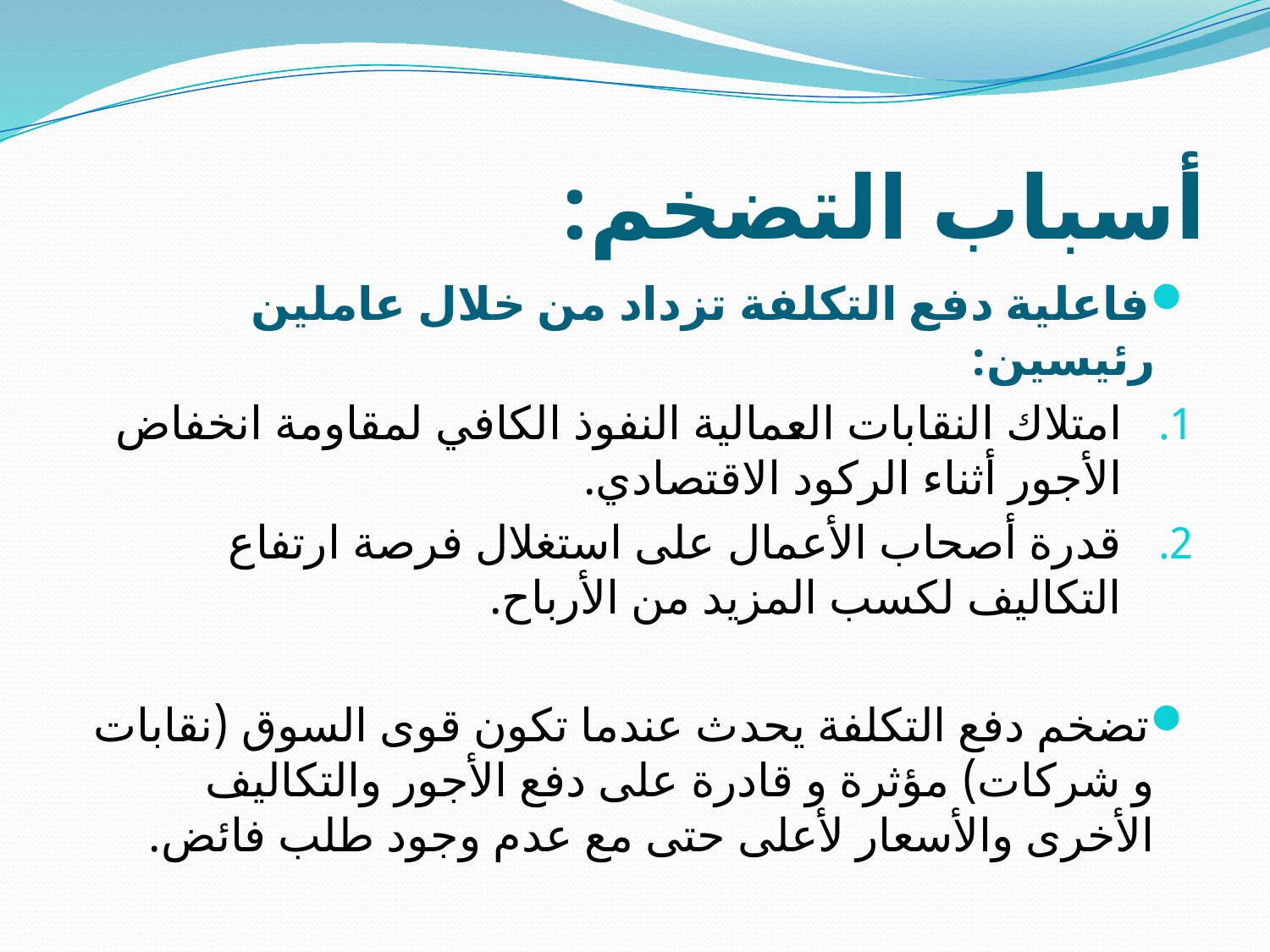

# أسباب التضخم:
فاعلية دفع التكلفة تزداد من خلال عاملين رئيسين:
امتلاك النقابات العمالية النفوذ الكافي لمقاومة انخفاض الأجور أثناء الركود الاقتصادي.
قدرة أصحاب الأعمال على استغلال فرصة ارتفاع التكاليف لكسب المزيد من الأرباح.

تضخم دفع التكلفة يحدث عندما تكون قوى السوق (نقابات و شركات) مؤثرة و قادرة على دفع الأجور والتكاليف الأخرى والأسعار لأعلى حتى مع عدم وجود طلب فائض.